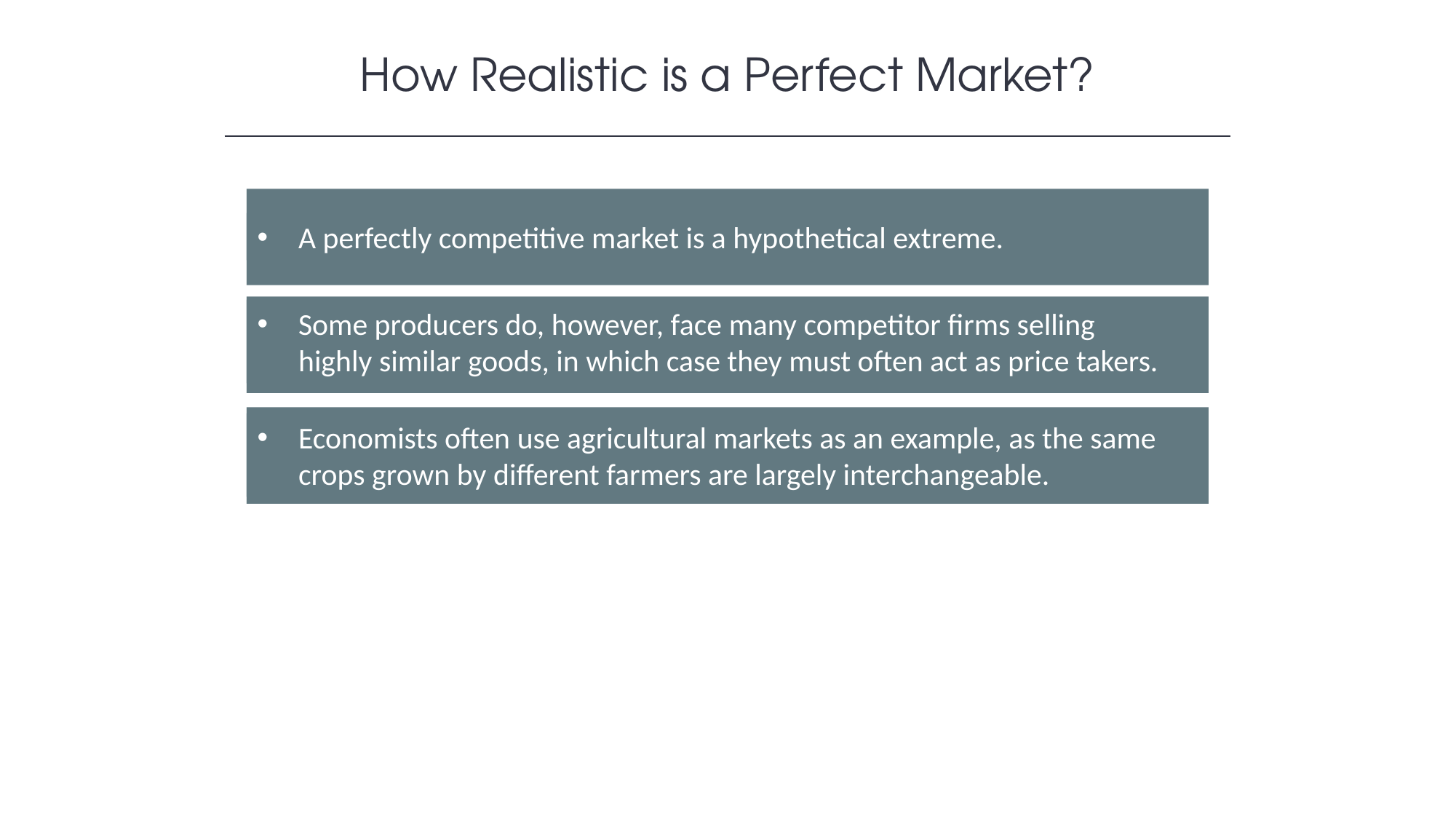

How Realistic is a Perfect Market?

A perfectly competitive market is a hypothetical extreme.

Some producers do, however, face many competitor firms selling highly similar goods, in which case they must often act as price takers.

Economists often use agricultural markets as an example, as the same crops grown by different farmers are largely interchangeable.